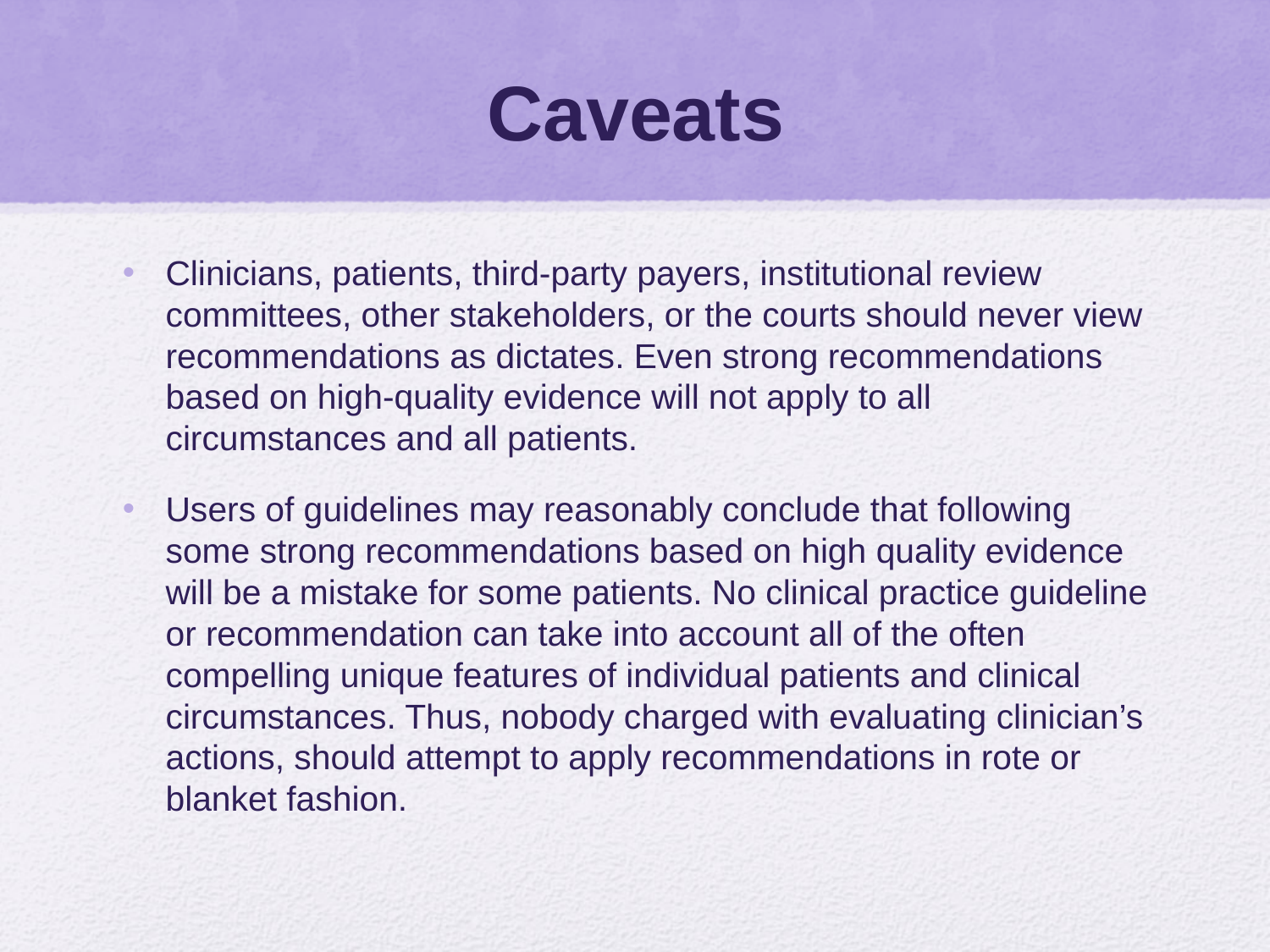

# Caveats
Clinicians, patients, third-party payers, institutional review committees, other stakeholders, or the courts should never view recommendations as dictates. Even strong recommendations based on high-quality evidence will not apply to all circumstances and all patients.
Users of guidelines may reasonably conclude that following some strong recommendations based on high quality evidence will be a mistake for some patients. No clinical practice guideline or recommendation can take into account all of the often compelling unique features of individual patients and clinical circumstances. Thus, nobody charged with evaluating clinician’s actions, should attempt to apply recommendations in rote or blanket fashion.